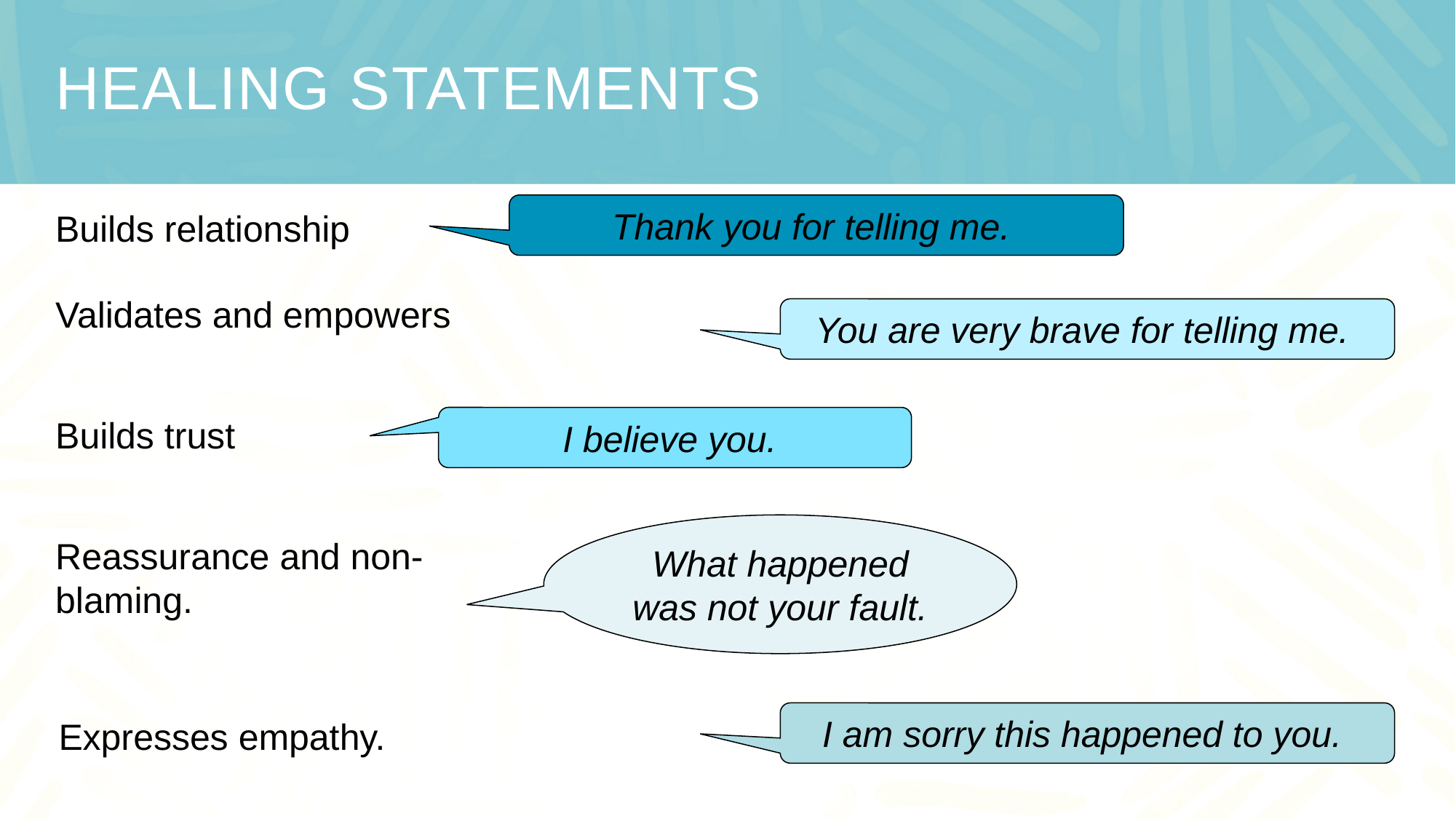

# HEALING STATEMENTS
Thank you for telling me.
Builds relationship
Validates and empowers
You are very brave for telling me.
Builds trust
I believe you.
What happened was not your fault.
Reassurance and non-blaming.
I am sorry this happened to you.
Expresses empathy.